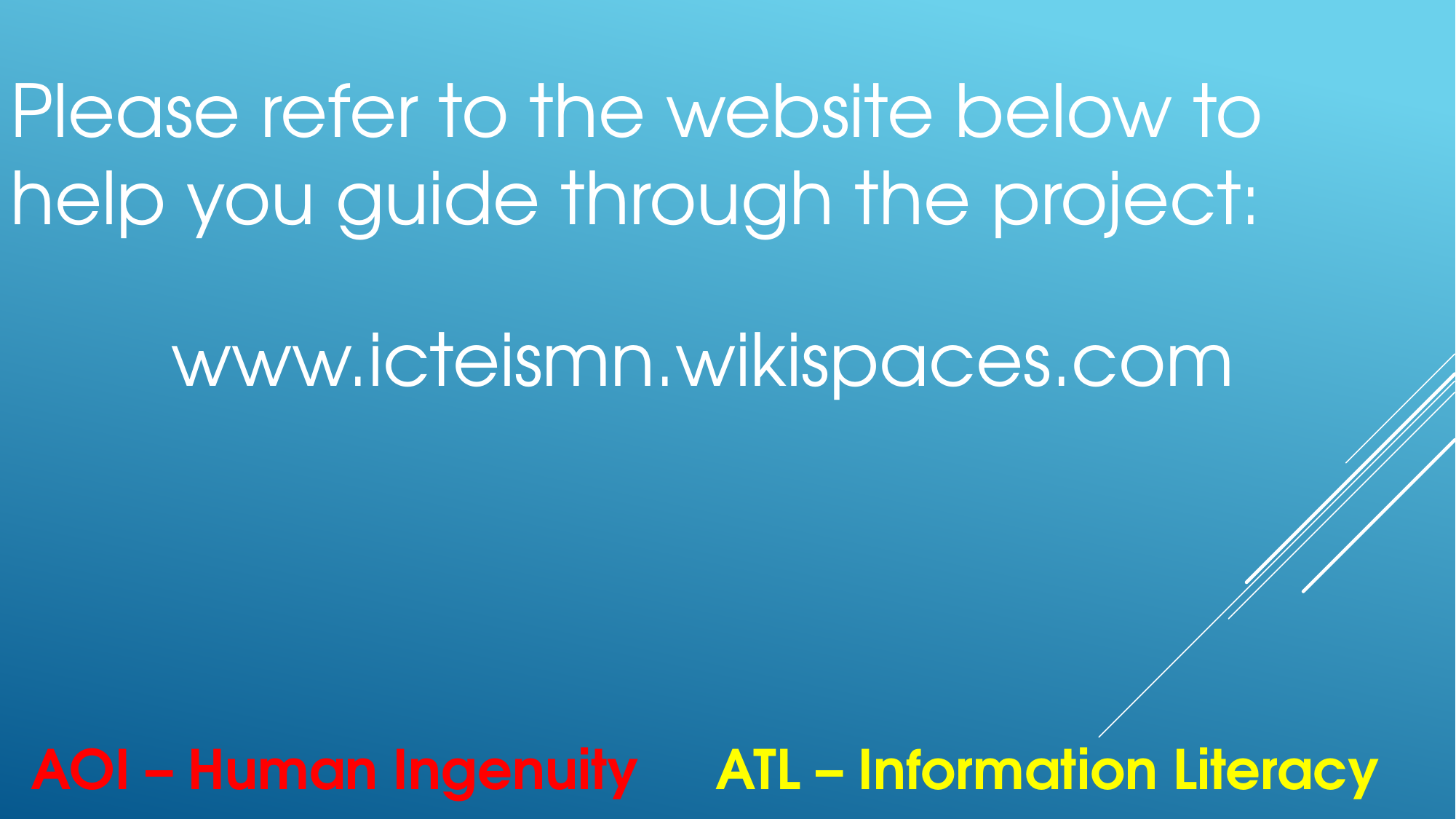

Please refer to the website below to help you guide through the project:
www.icteismn.wikispaces.com
AOI – Human Ingenuity     ATL – Information Literacy